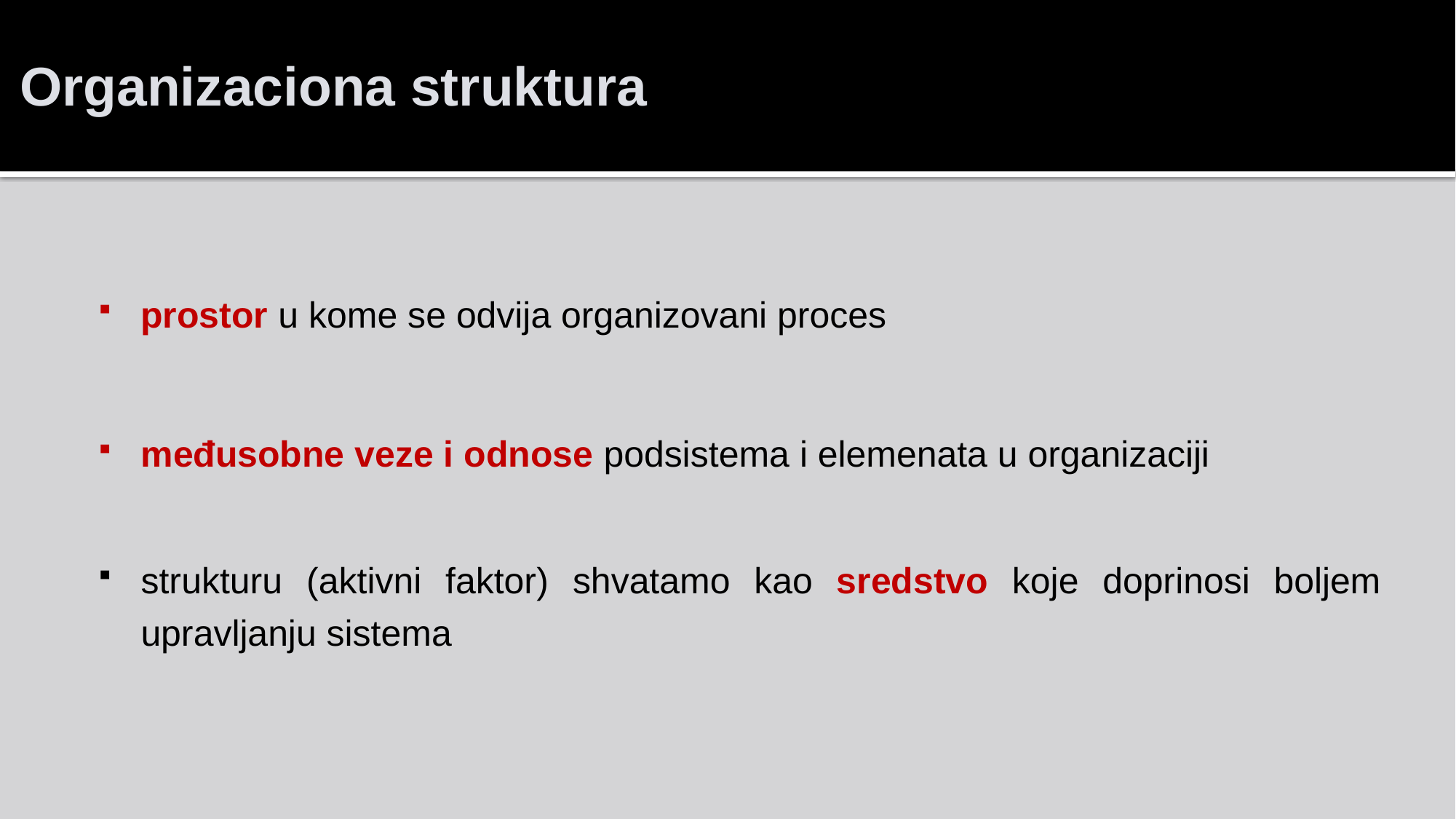

# Organizaciona struktura

prostor u kome se odvija organizovani proces

međusobne veze i odnose podsistema i elemenata u organizaciji

strukturu (aktivni faktor) shvatamo kao sredstvo koje doprinosi boljem upravljanju sistema